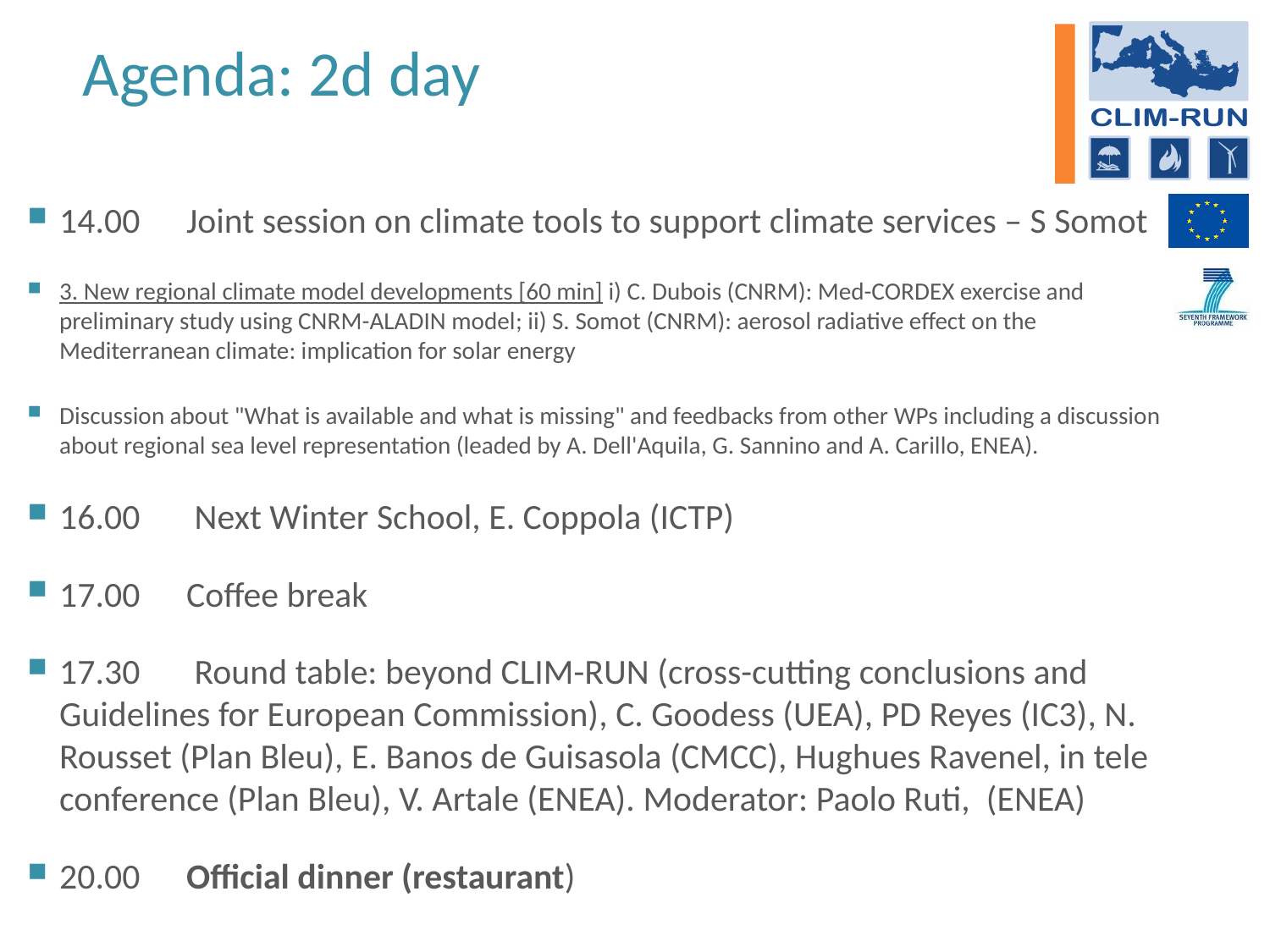

# Agenda: 2d day
14.00	Joint session on climate tools to support climate services – S Somot
3. New regional climate model developments [60 min] i) C. Dubois (CNRM): Med-CORDEX exercise and preliminary study using CNRM-ALADIN model; ii) S. Somot (CNRM): aerosol radiative effect on the Mediterranean climate: implication for solar energy
Discussion about "What is available and what is missing" and feedbacks from other WPs including a discussion about regional sea level representation (leaded by A. Dell'Aquila, G. Sannino and A. Carillo, ENEA).
16.00	 Next Winter School, E. Coppola (ICTP)
17.00	Coffee break
17.30	 Round table: beyond CLIM-RUN (cross-cutting conclusions and Guidelines for European Commission), C. Goodess (UEA), PD Reyes (IC3), N. Rousset (Plan Bleu), E. Banos de Guisasola (CMCC), Hughues Ravenel, in tele conference (Plan Bleu), V. Artale (ENEA). Moderator: Paolo Ruti,  (ENEA)
20.00	Official dinner (restaurant)